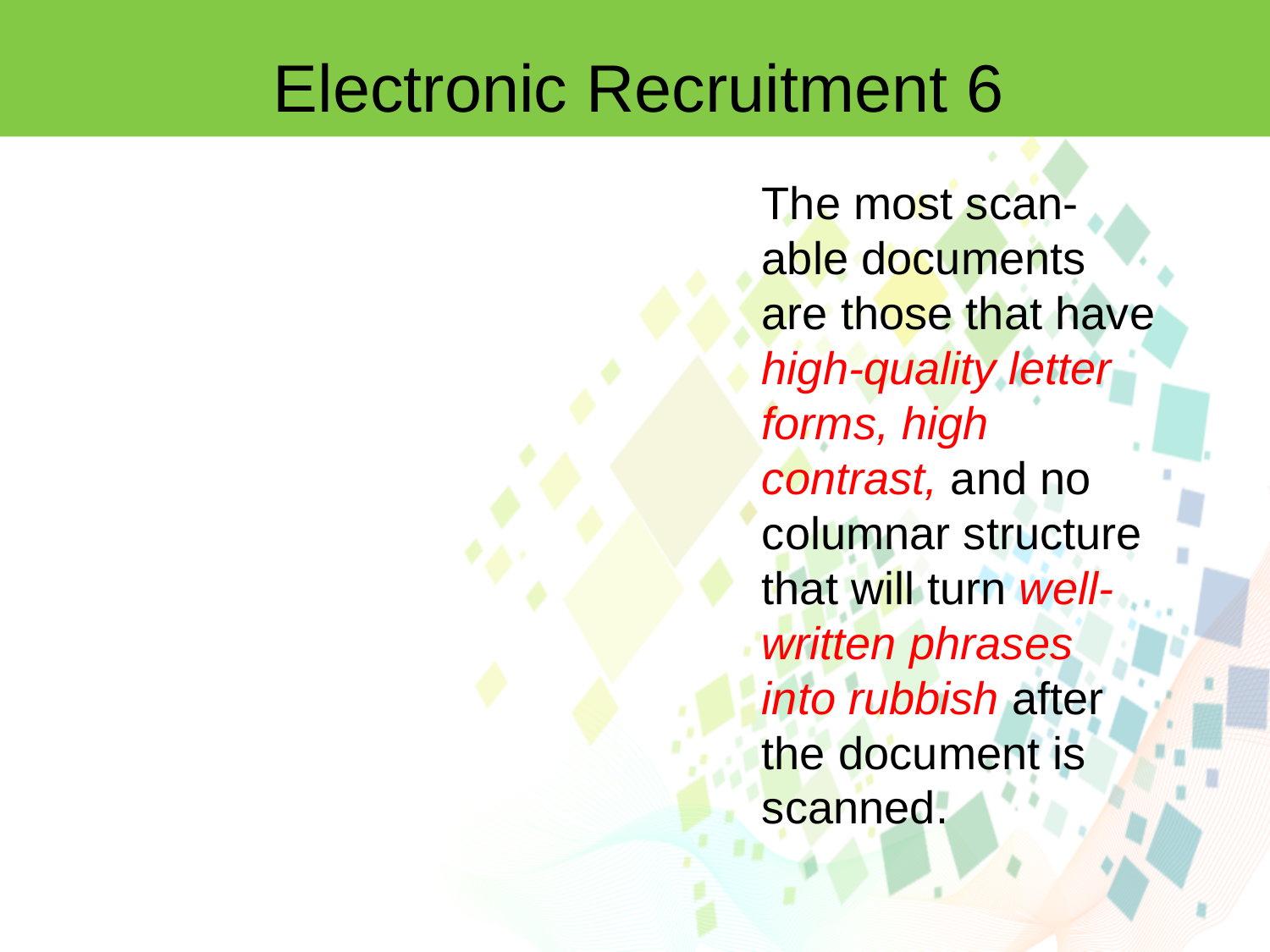

Electronic Recruitment 6
The most scan-able documents are those that have high-quality letter forms, high contrast, and no columnar structure
that will turn well-written phrases into rubbish after the document is scanned.